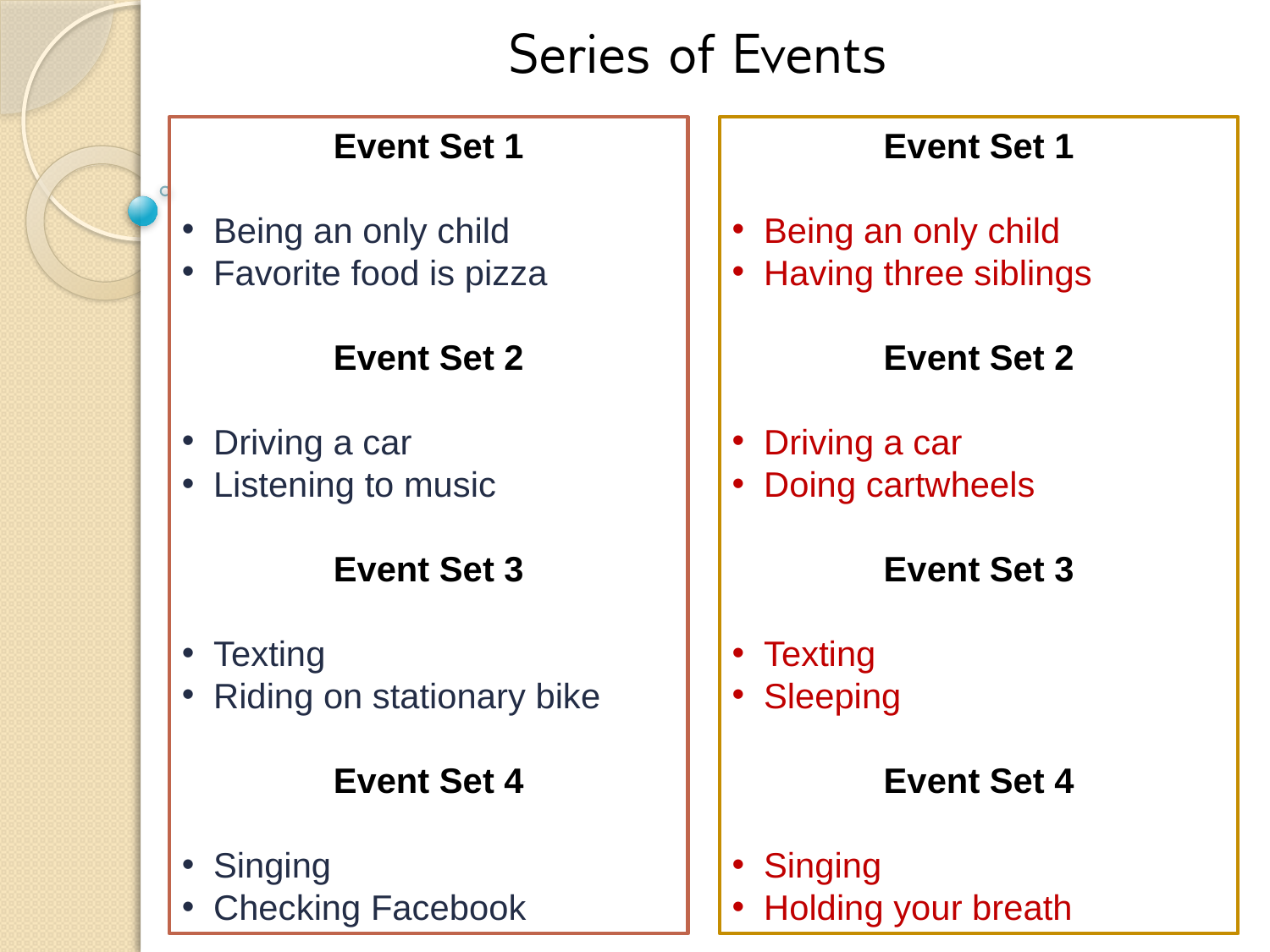

Series of Events
Event Set 1

  Being an only child
  Favorite food is pizza

Event Set 2

  Driving a car
  Listening to music

Event Set 3

  Texting
  Riding on stationary bike

Event Set 4

  Singing
  Checking Facebook
Event Set 1

  Being an only child
  Having three siblings

Event Set 2

  Driving a car
  Doing cartwheels

Event Set 3

  Texting
  Sleeping

Event Set 4

  Singing
  Holding your breath